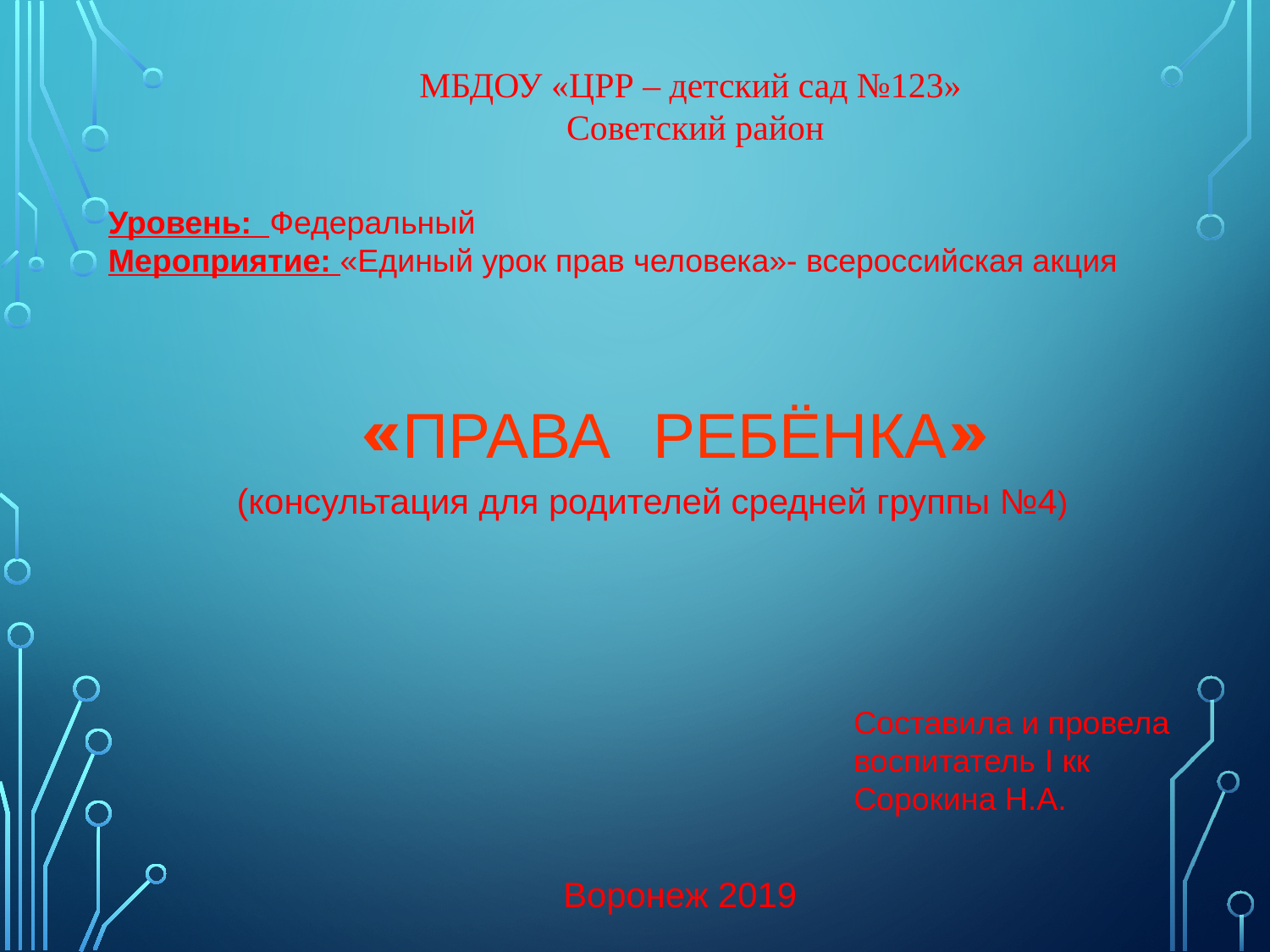

МБДОУ «ЦРР – детский сад №123»
Советский район
Уровень:  Федеральный
Мероприятие: «Единый урок прав человека»- всероссийская акция
         «Права  ребёнка»
(консультация для родителей средней группы №4)
Составила и провела
воспитатель I кк
Сорокина Н.А.
Воронеж 2019